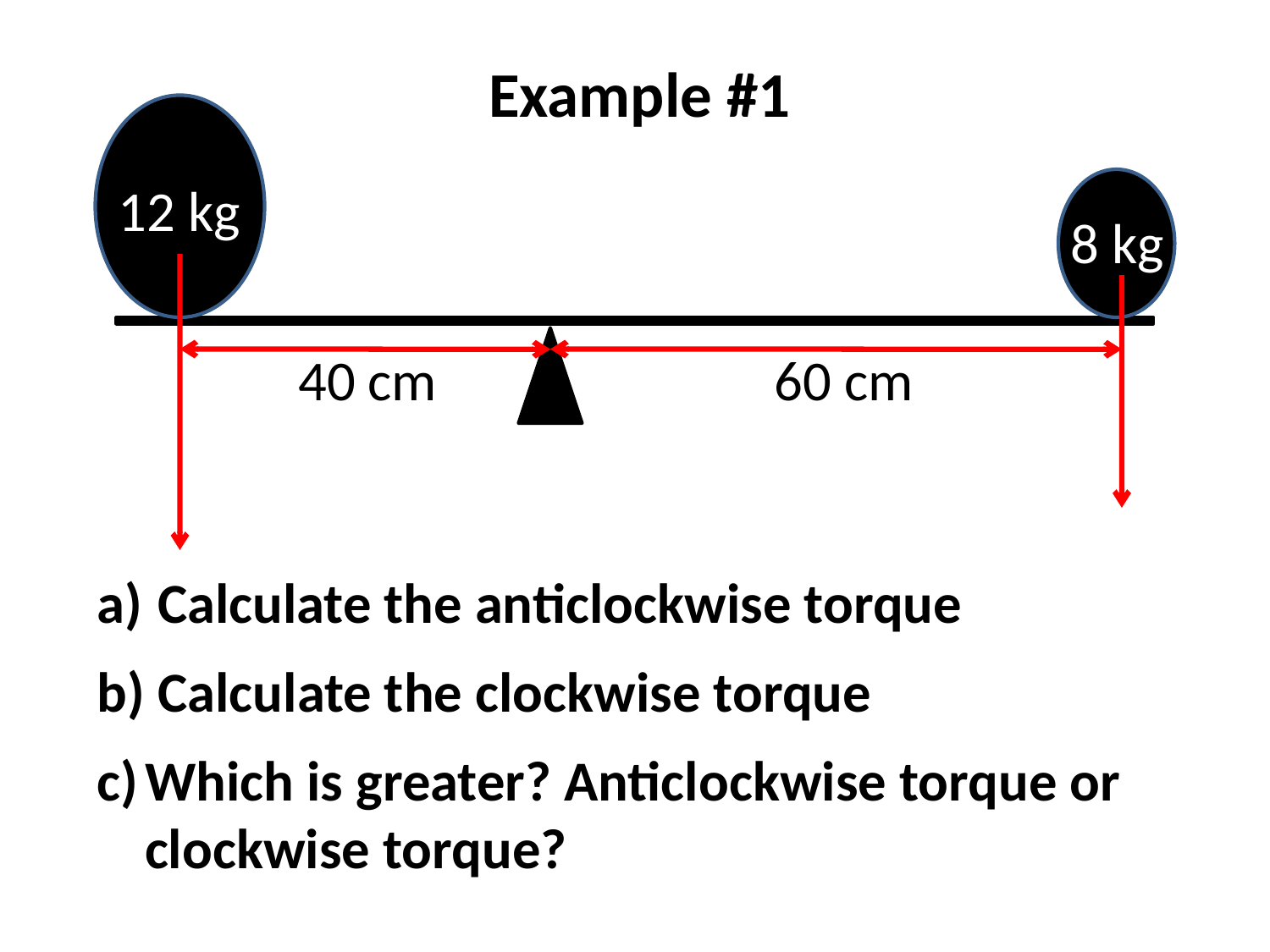

Example #1

12 kg

8 kg

40 cm
60 cm
 Calculate the anticlockwise torque
 Calculate the clockwise torque
Which is greater? Anticlockwise torque or clockwise torque?